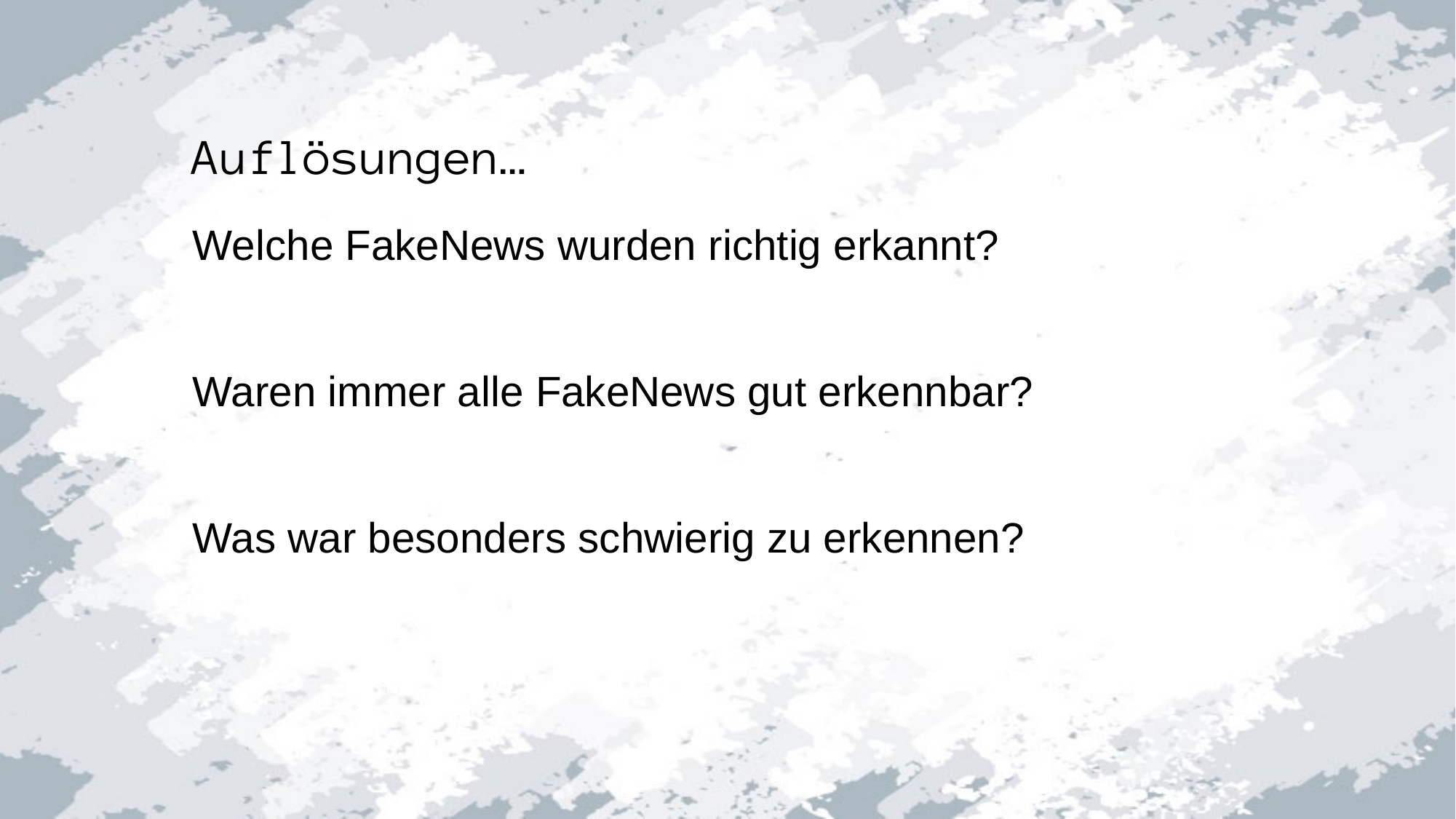

# Auflösungen…
Welche FakeNews wurden richtig erkannt?

Waren immer alle FakeNews gut erkennbar?

Was war besonders schwierig zu erkennen?